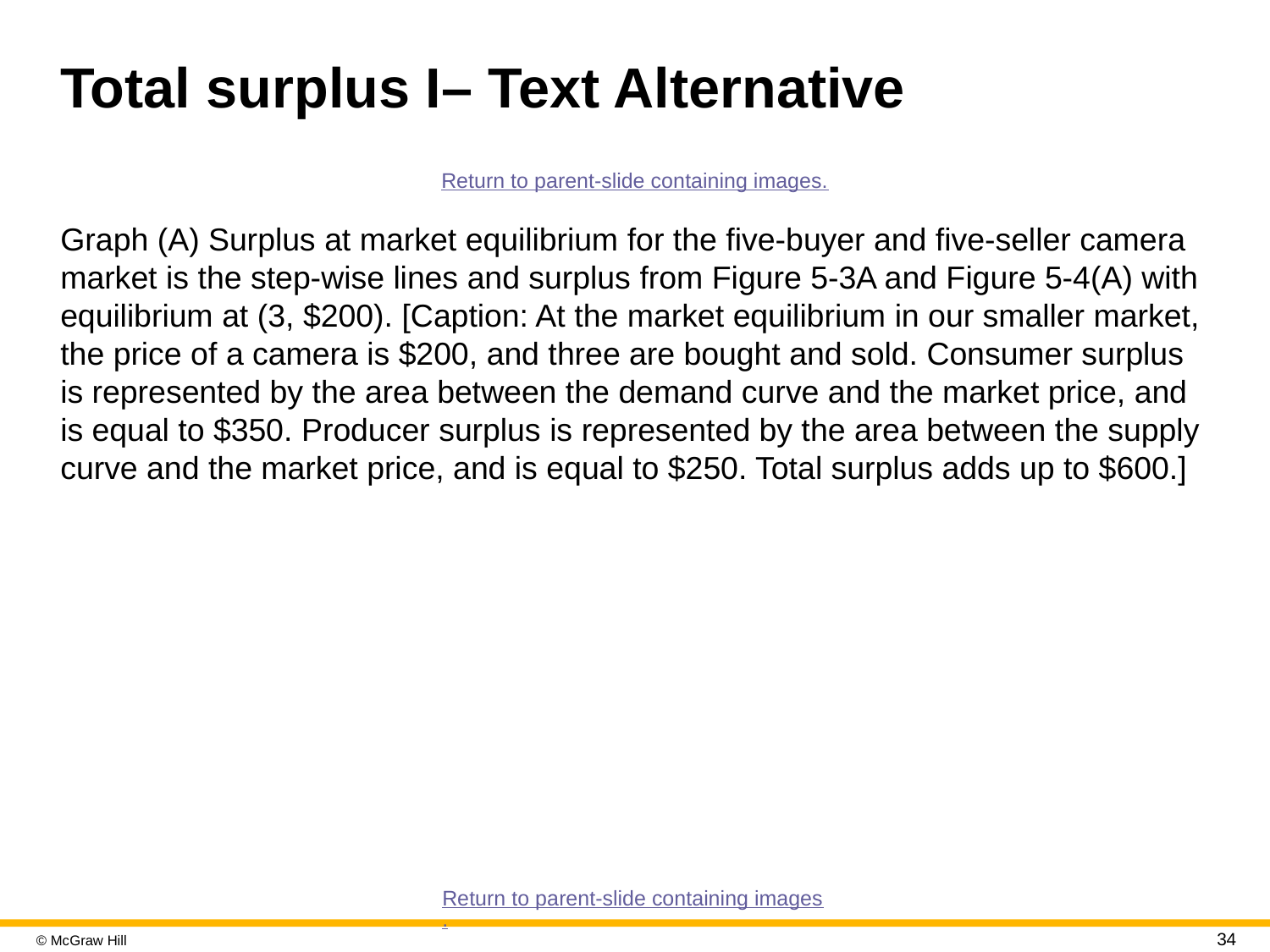

# Total surplus I– Text Alternative
Return to parent-slide containing images.
Graph (A) Surplus at market equilibrium for the five-buyer and five-seller camera market is the step-wise lines and surplus from Figure 5-3A and Figure 5-4(A) with equilibrium at (3, $200). [Caption: At the market equilibrium in our smaller market, the price of a camera is $200, and three are bought and sold. Consumer surplus is represented by the area between the demand curve and the market price, and is equal to $350. Producer surplus is represented by the area between the supply curve and the market price, and is equal to $250. Total surplus adds up to $600.]
Return to parent-slide containing images.